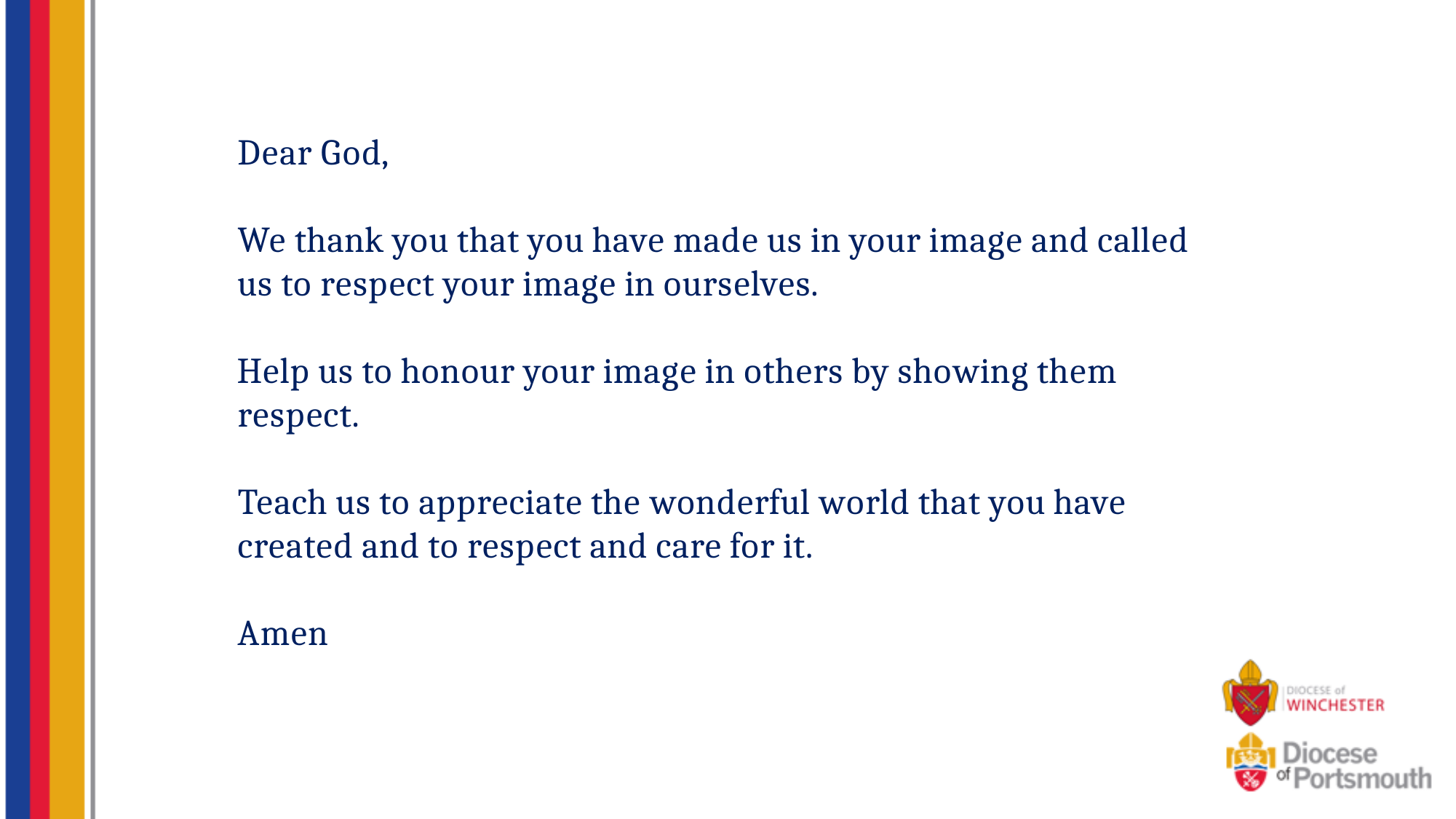

Dear God,

We thank you that you have made us in your image and called us to respect your image in ourselves.

Help us to honour your image in others by showing them respect.

Teach us to appreciate the wonderful world that you have created and to respect and care for it.

Amen